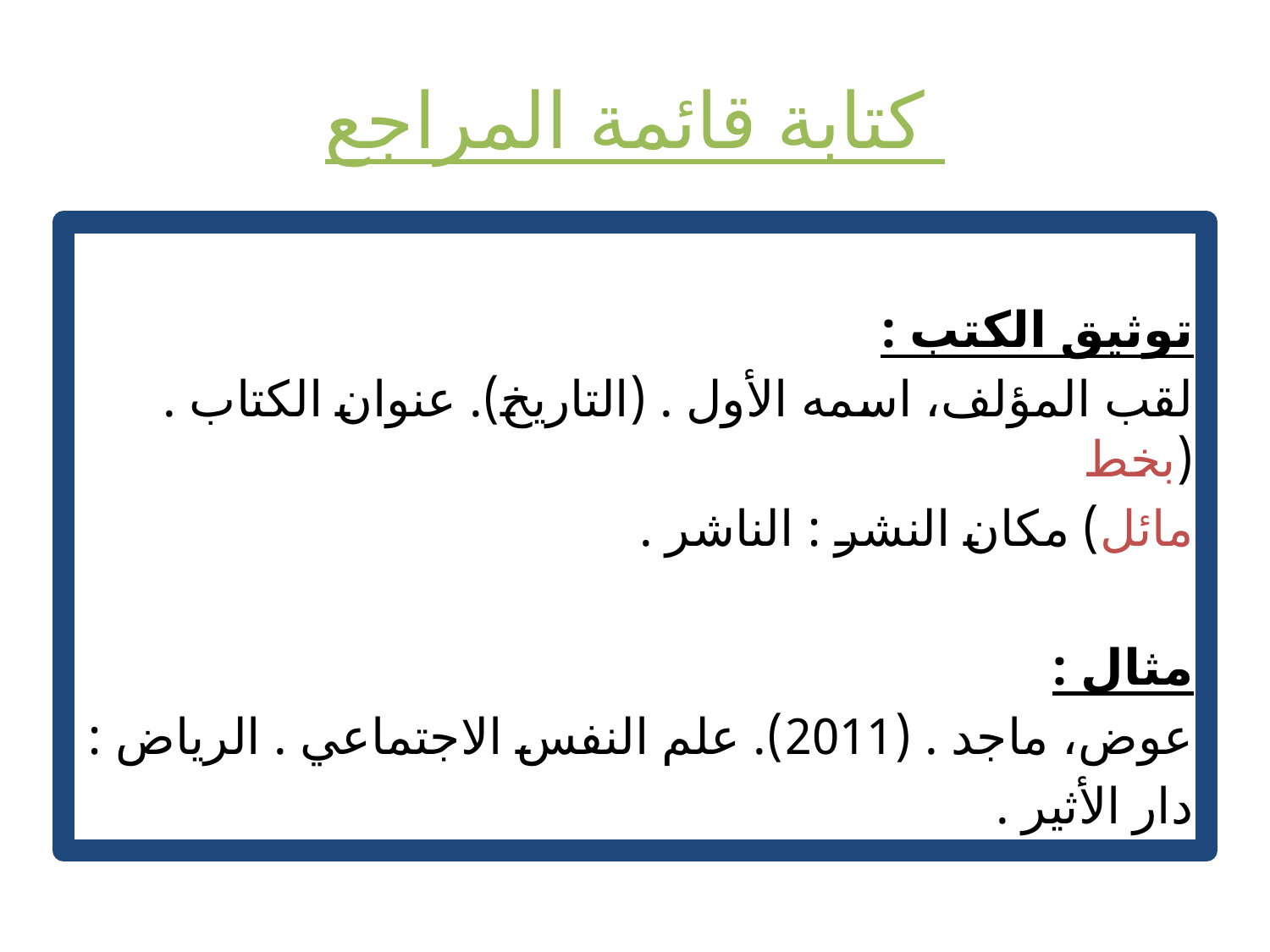

# كتابة قائمة المراجع

توثيق الكتب :
لقب المؤلف، اسمه الأول . (التاريخ). عنوان الكتاب . (بخط
مائل) مكان النشر : الناشر .

مثال :
عوض، ماجد . (2011). علم النفس الاجتماعي . الرياض :
دار الأثير .